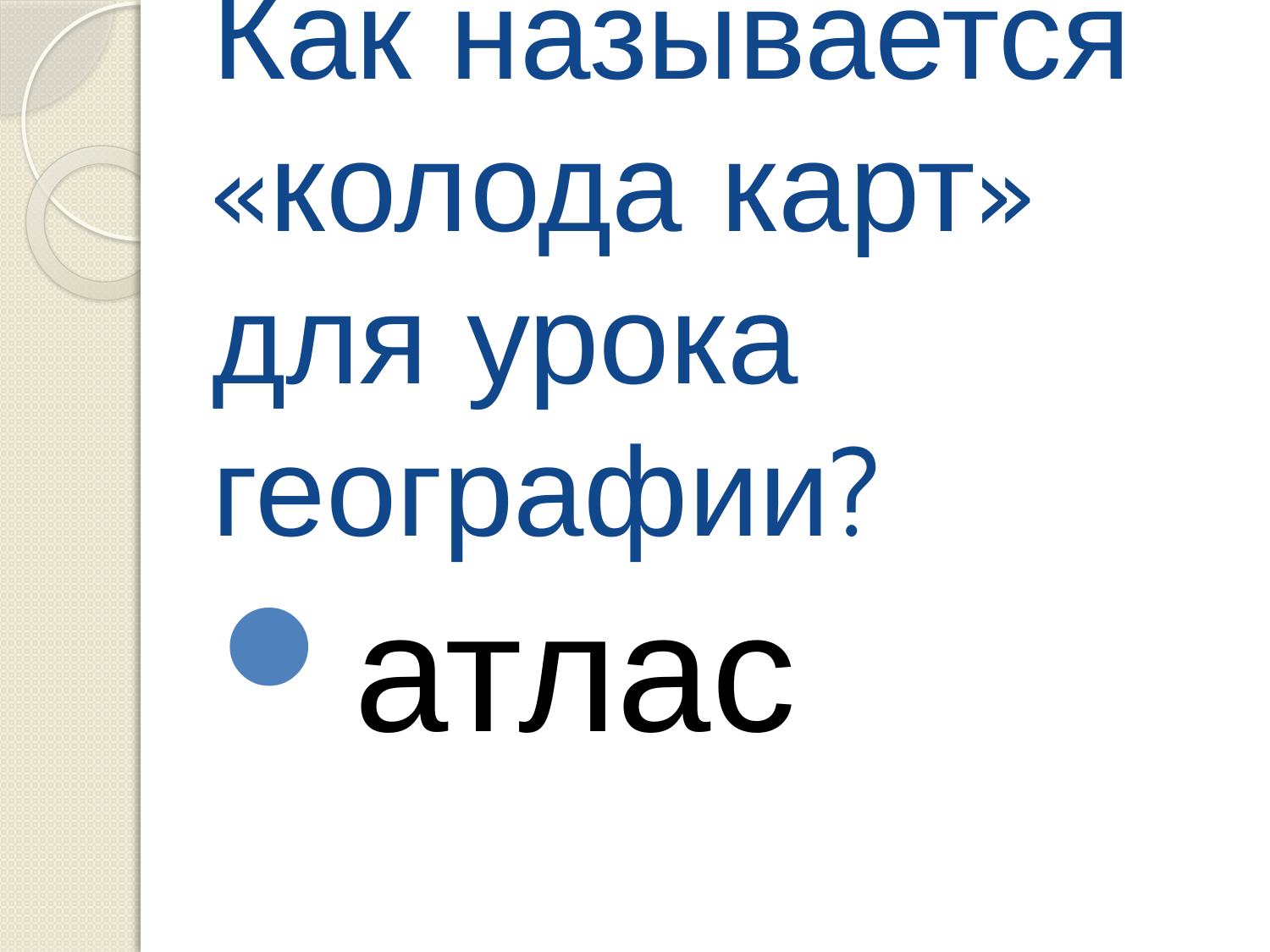

# Как называется «колода карт» для урока географии?
атлас